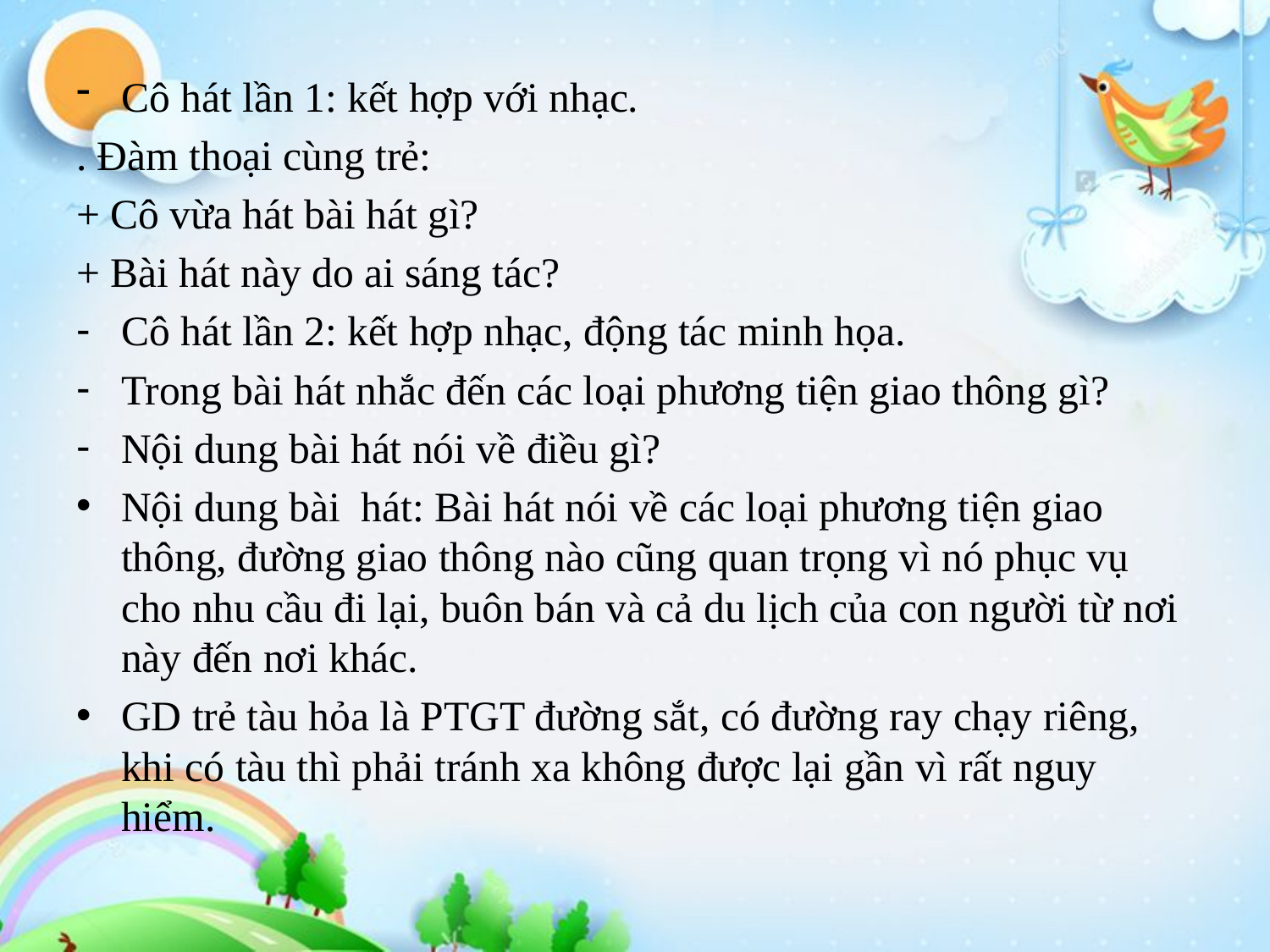

Cô hát lần 1: kết hợp với nhạc.
. Đàm thoại cùng trẻ:
+ Cô vừa hát bài hát gì?
+ Bài hát này do ai sáng tác?
Cô hát lần 2: kết hợp nhạc, động tác minh họa.
Trong bài hát nhắc đến các loại phương tiện giao thông gì?
Nội dung bài hát nói về điều gì?
Nội dung bài  hát: Bài hát nói về các loại phương tiện giao thông, đường giao thông nào cũng quan trọng vì nó phục vụ cho nhu cầu đi lại, buôn bán và cả du lịch của con người từ nơi này đến nơi khác.
GD trẻ tàu hỏa là PTGT đường sắt, có đường ray chạy riêng, khi có tàu thì phải tránh xa không được lại gần vì rất nguy hiểm.